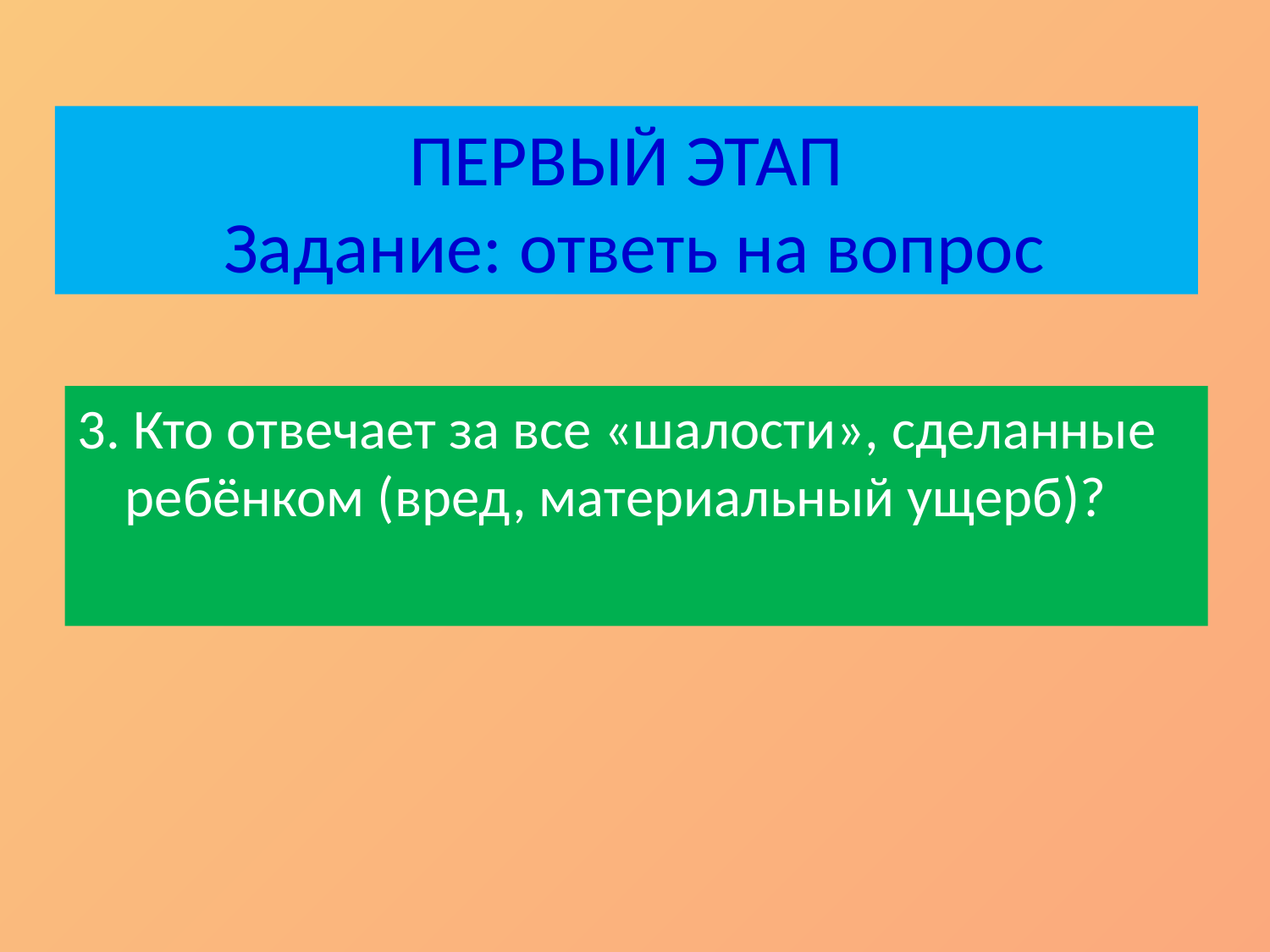

# ПЕРВЫЙ ЭТАП Задание: ответь на вопрос
3. Кто отвечает за все «шалости», сделанные ребёнком (вред, материальный ущерб)?